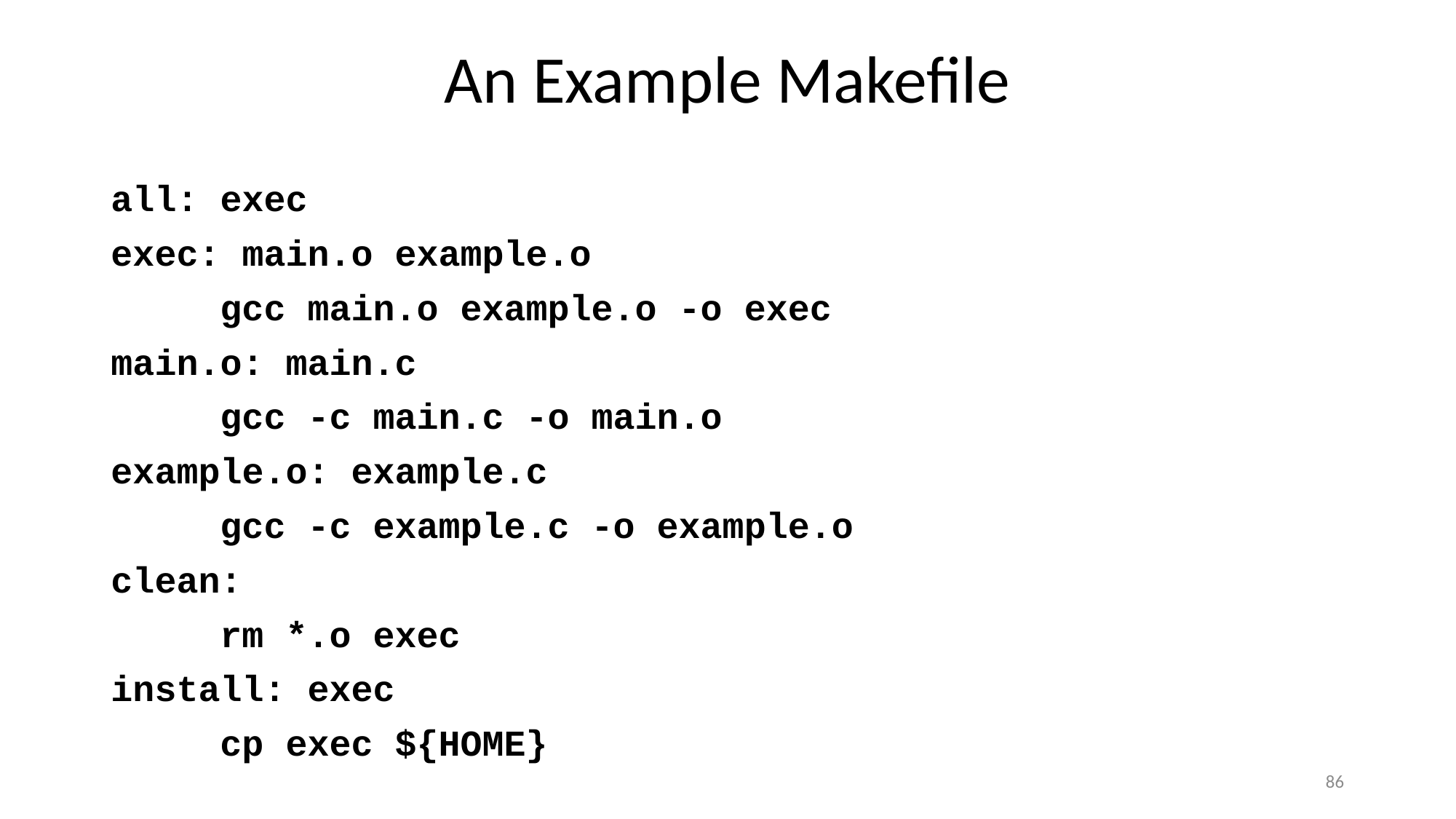

# An Example Makefile
all: exec
exec: main.o example.o
	gcc main.o example.o -o exec
main.o: main.c
	gcc -c main.c -o main.o
example.o: example.c
	gcc -c example.c -o example.o
clean:
	rm *.o exec
install: exec
	cp exec ${HOME}
86